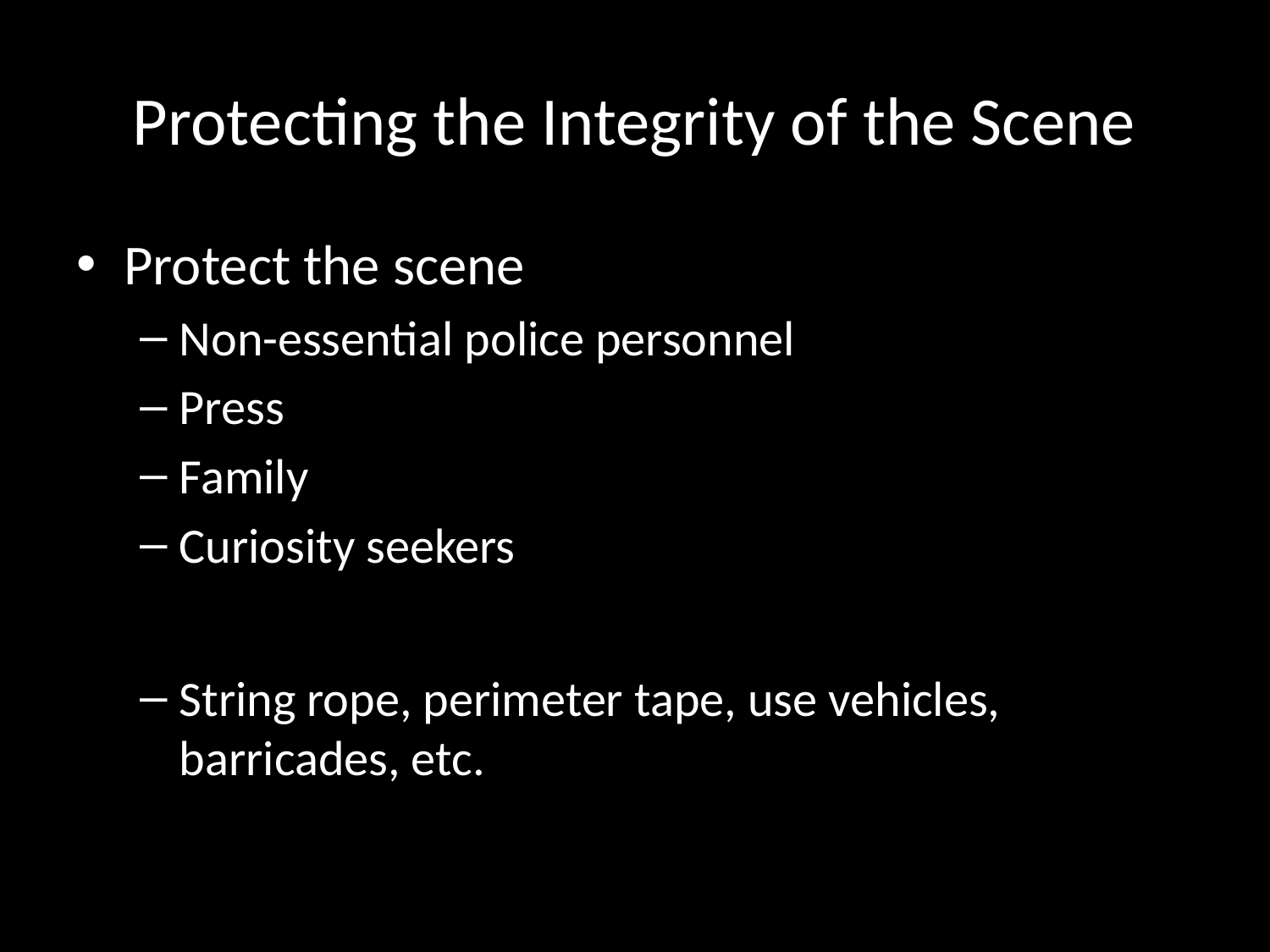

# Protecting the Integrity of the Scene
Protect the scene
Non-essential police personnel
Press
Family
Curiosity seekers

String rope, perimeter tape, use vehicles, barricades, etc.